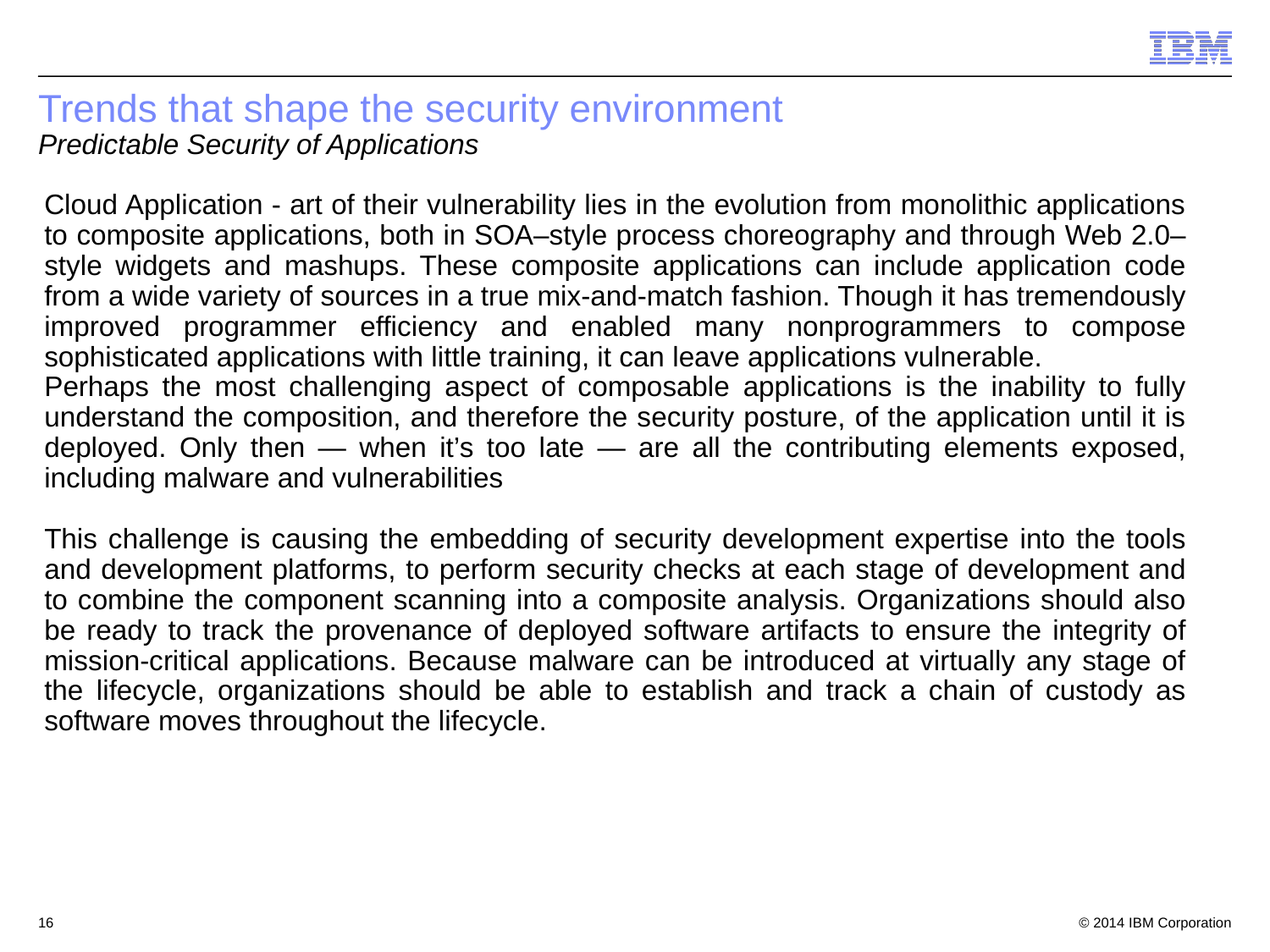

# Trends that shape the security environment Predictable Security of Applications
Cloud Application - art of their vulnerability lies in the evolution from monolithic applications to composite applications, both in SOA–style process choreography and through Web 2.0–style widgets and mashups. These composite applications can include application code from a wide variety of sources in a true mix-and-match fashion. Though it has tremendously improved programmer efficiency and enabled many nonprogrammers to compose sophisticated applications with little training, it can leave applications vulnerable.
Perhaps the most challenging aspect of composable applications is the inability to fully understand the composition, and therefore the security posture, of the application until it is deployed. Only then — when it’s too late — are all the contributing elements exposed, including malware and vulnerabilities

This challenge is causing the embedding of security development expertise into the tools and development platforms, to perform security checks at each stage of development and to combine the component scanning into a composite analysis. Organizations should also be ready to track the provenance of deployed software artifacts to ensure the integrity of mission-critical applications. Because malware can be introduced at virtually any stage of the lifecycle, organizations should be able to establish and track a chain of custody as software moves throughout the lifecycle.
16